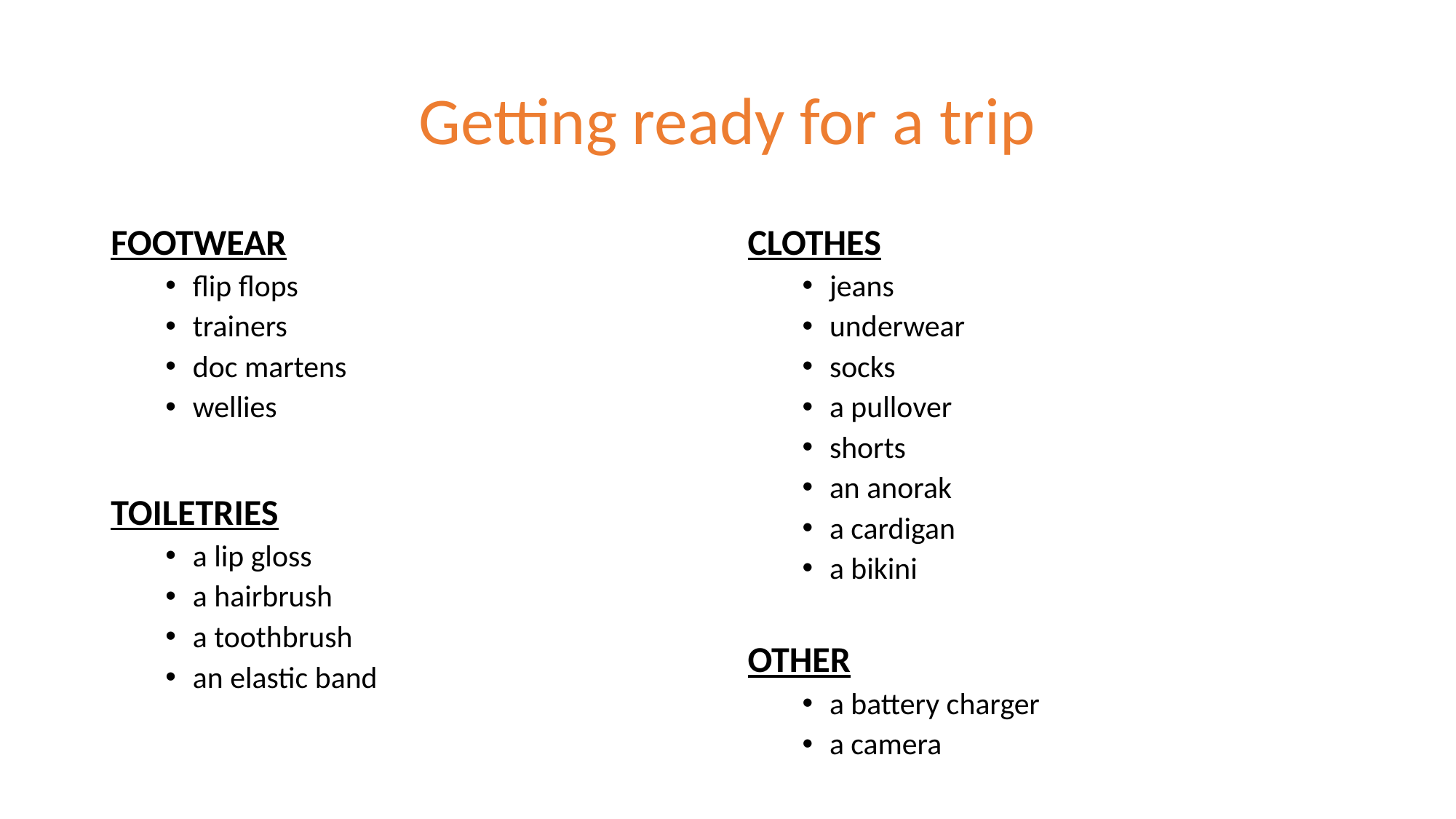

# Getting ready for a trip
CLOTHES
jeans
underwear
socks
a pullover
shorts
an anorak
a cardigan
a bikini

OTHER
a battery charger
a camera

FOOTWEAR
flip flops
trainers
doc martens
wellies

TOILETRIES
a lip gloss
a hairbrush
a toothbrush
an elastic band